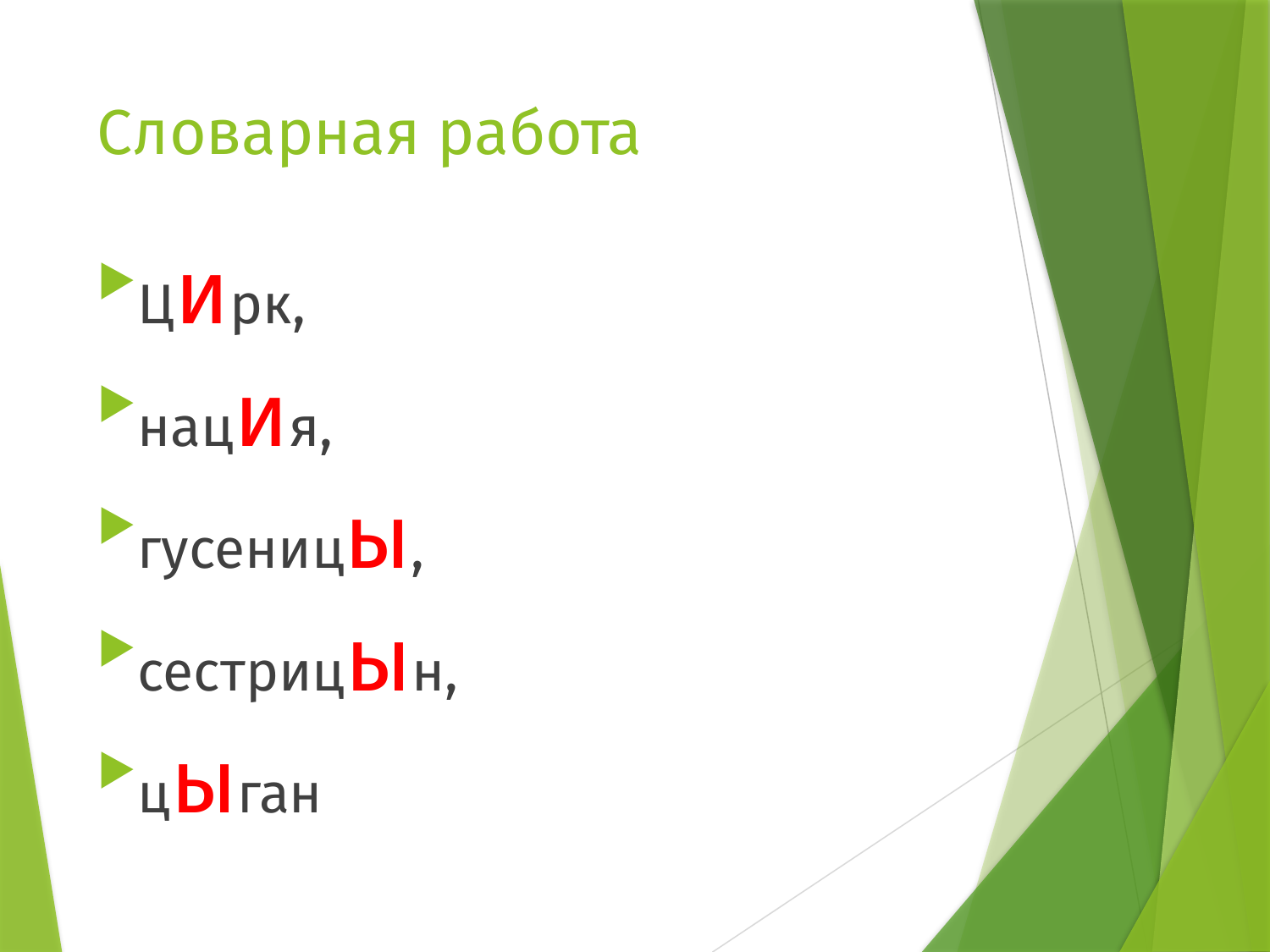

# Словарная работа
Цирк,
нация,
гусеницы,
сестрицын,
цыган